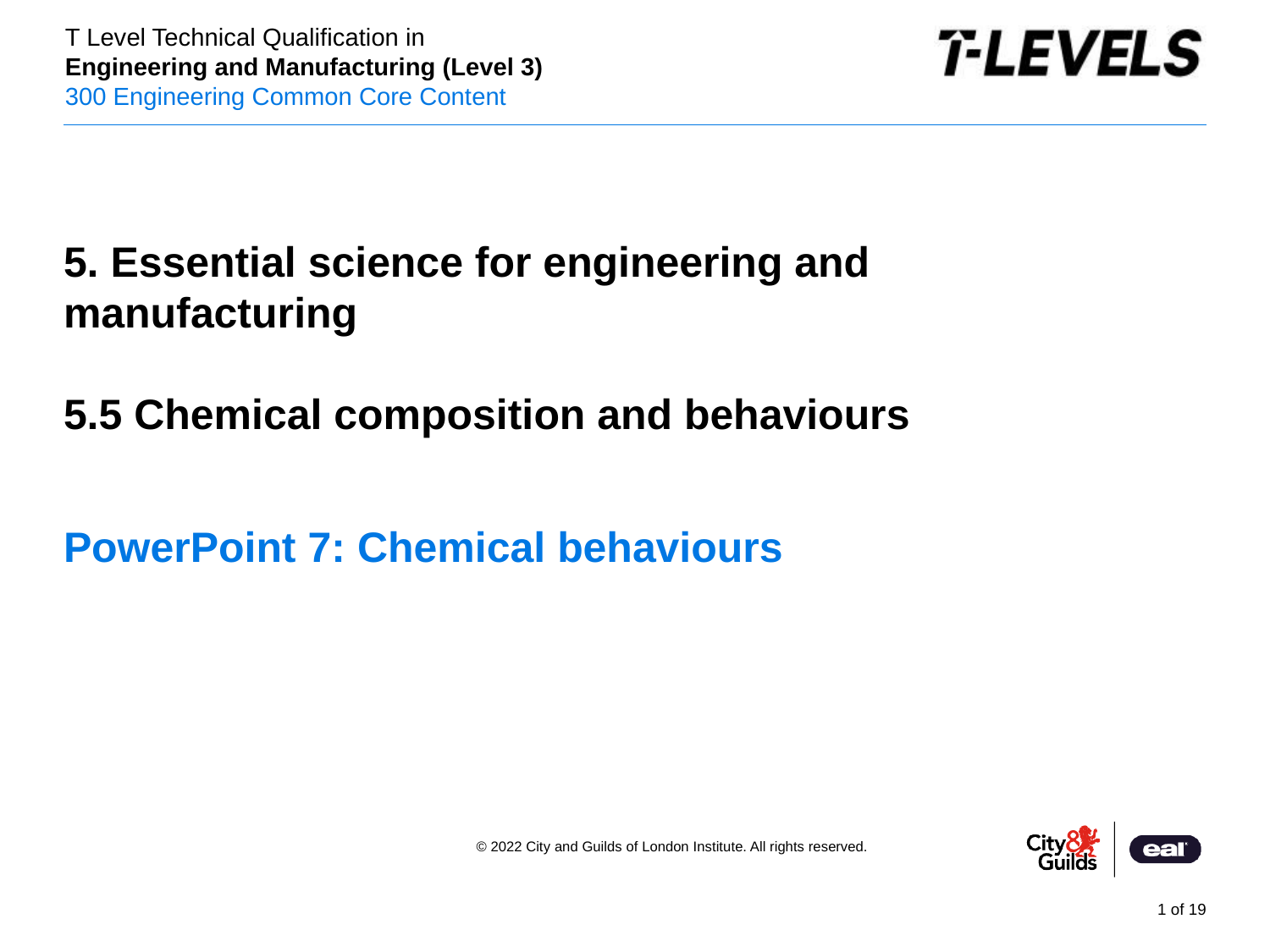

PowerPoint presentation
5. Essential science for engineering and manufacturing

5.5 Chemical composition and behaviours

# PowerPoint 7: Chemical behaviours